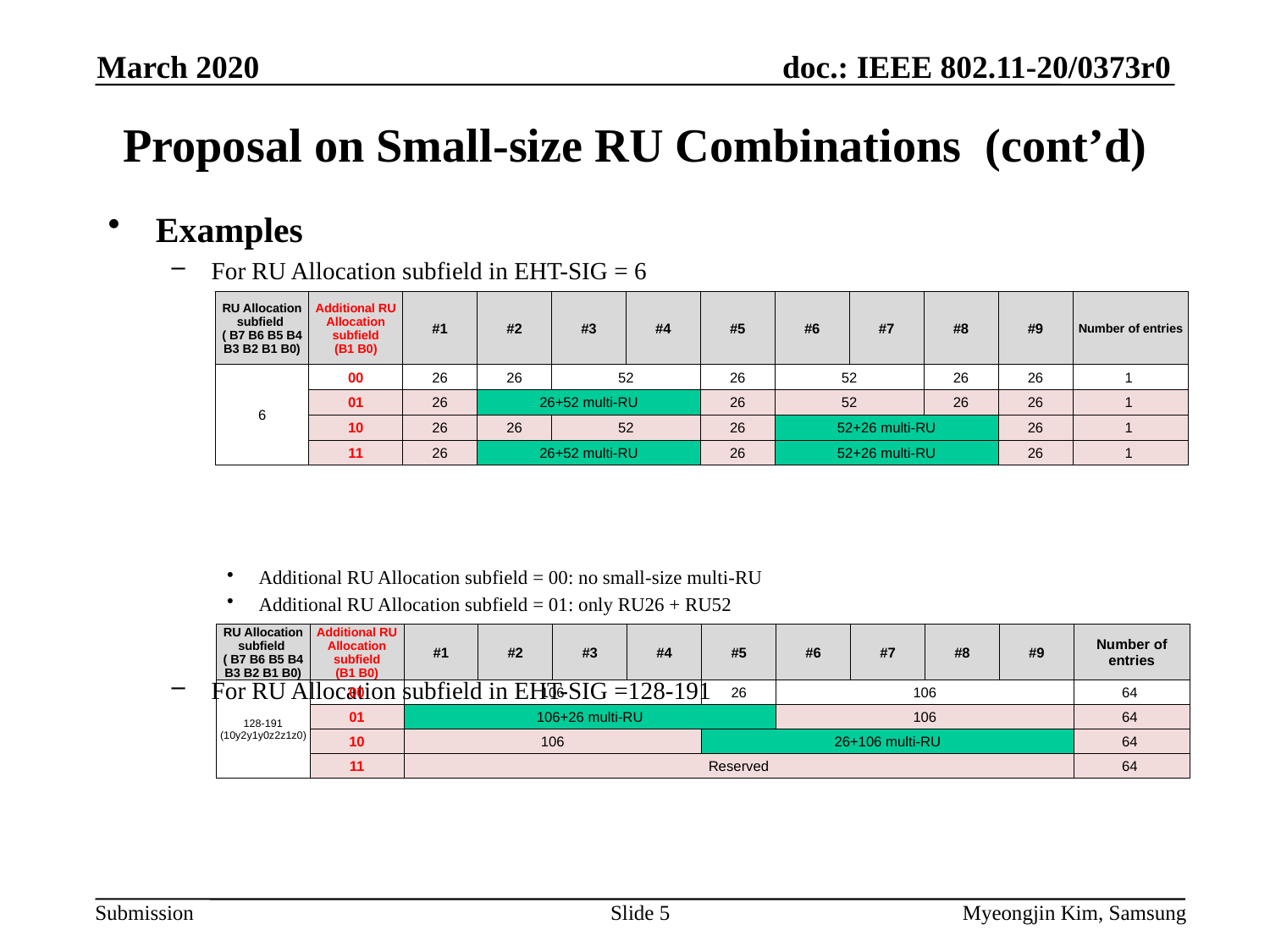

March 2020
# Proposal on Small-size RU Combinations  (cont’d)
Examples
For RU Allocation subfield in EHT-SIG = 6

Additional RU Allocation subfield = 00: no small-size multi-RU
Additional RU Allocation subfield = 01: only RU26 + RU52
Additional RU Allocation subfield = 10: only RU52 + RU26
Additional RU Allocation subfield = 11: RU26 + RU52 and RU52 + RU26
For RU Allocation subfield in EHT-SIG =128-191

Additional RU Allocation subfield = 00: no small-size multi-RU
Additional RU Allocation subfield = 01: only RU106 + RU26
Additional RU Allocation subfield = 10: only RU26 + RU106
Additional RU Allocation subfield = 11: reserved

| RU Allocation subfield ( B7 B6 B5 B4 B3 B2 B1 B0) | Additional RU Allocation subfield (B1 B0) | #1 | #2 | #3 | #4 | #5 | #6 | #7 | #8 | #9 | Number of entries |
| --- | --- | --- | --- | --- | --- | --- | --- | --- | --- | --- | --- |
| 6 | 00 | 26 | 26 | 52 |  | 26 | 52 |  | 26 | 26 | 1 |
|  | 01 | 26 | 26+52 multi-RU |  |  | 26 | 52 |  | 26 | 26 | 1 |
|  | 10 | 26 | 26 | 52 |  | 26 | 52+26 multi-RU |  |  | 26 | 1 |
|  | 11 | 26 | 26+52 multi-RU |  |  | 26 | 52+26 multi-RU |  |  | 26 | 1 |
| RU Allocation subfield ( B7 B6 B5 B4 B3 B2 B1 B0) | Additional RU Allocation subfield (B1 B0) | #1 | #2 | #3 | #4 | #5 | #6 | #7 | #8 | #9 | Number of entries |
| --- | --- | --- | --- | --- | --- | --- | --- | --- | --- | --- | --- |
| 128-191 (10y2y1y0z2z1z0) | 00 | 106 |  |  |  | 26 | 106 |  |  |  | 64 |
|  | 01 | 106+26 multi-RU |  |  |  |  | 106 |  |  |  | 64 |
|  | 10 | 106 |  |  |  | 26+106 multi-RU |  |  |  |  | 64 |
|  | 11 | Reserved |  |  |  |  |  |  |  |  | 64 |
Slide 5
Myeongjin Kim, Samsung